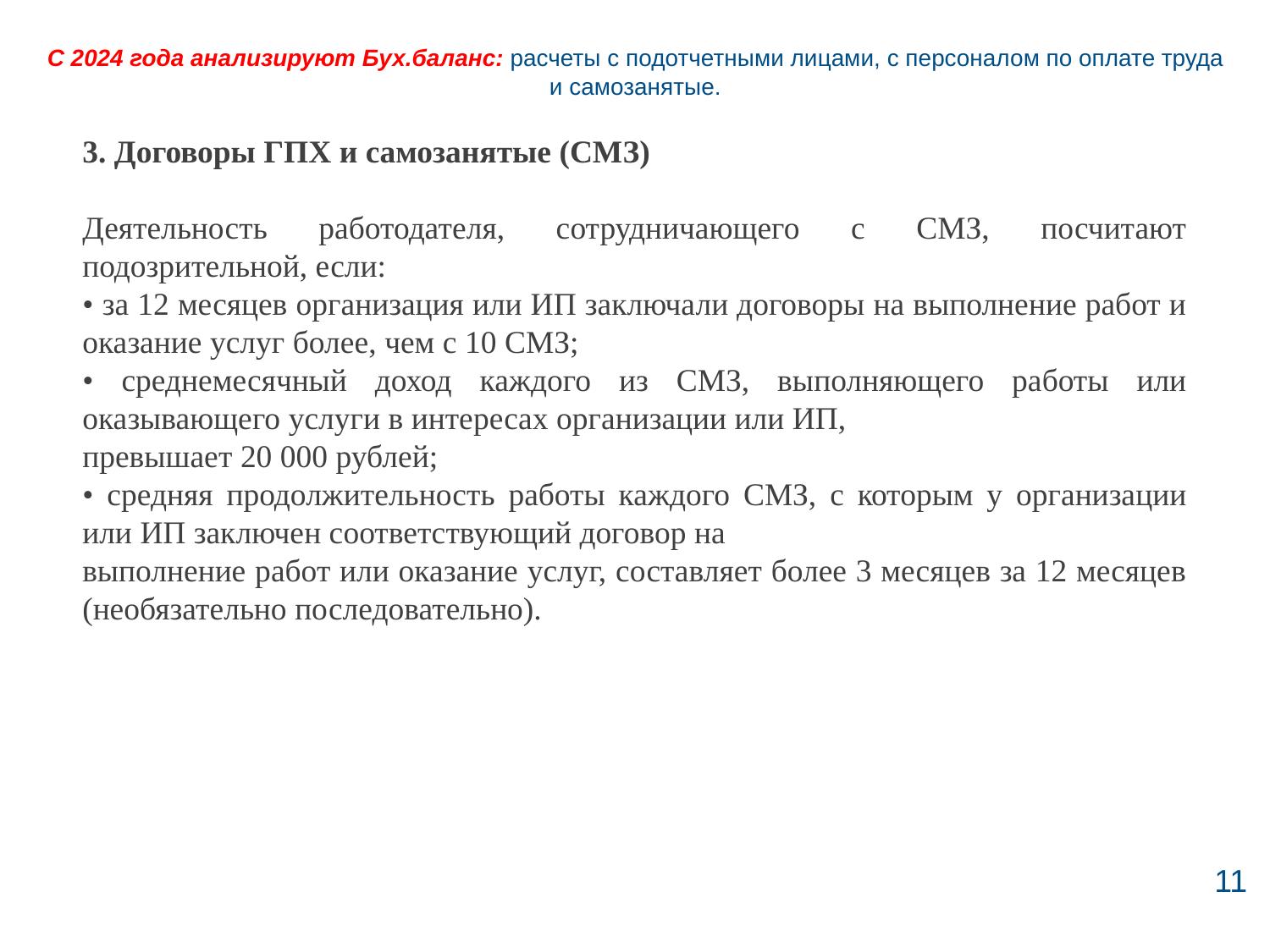

# С 2024 года анализируют Бух.баланс: расчеты с подотчетными лицами, с персоналом по оплате труда и самозанятые.
3. Договоры ГПХ и самозанятые (СМЗ)

Деятельность работодателя, сотрудничающего с СМЗ, посчитают подозрительной, если:
• за 12 месяцев организация или ИП заключали договоры на выполнение работ и оказание услуг более, чем с 10 СМЗ;
• среднемесячный доход каждого из СМЗ, выполняющего работы или оказывающего услуги в интересах организации или ИП,
превышает 20 000 рублей;
• средняя продолжительность работы каждого СМЗ, с которым у организации или ИП заключен соответствующий договор на
выполнение работ или оказание услуг, составляет более 3 месяцев за 12 месяцев (необязательно последовательно).